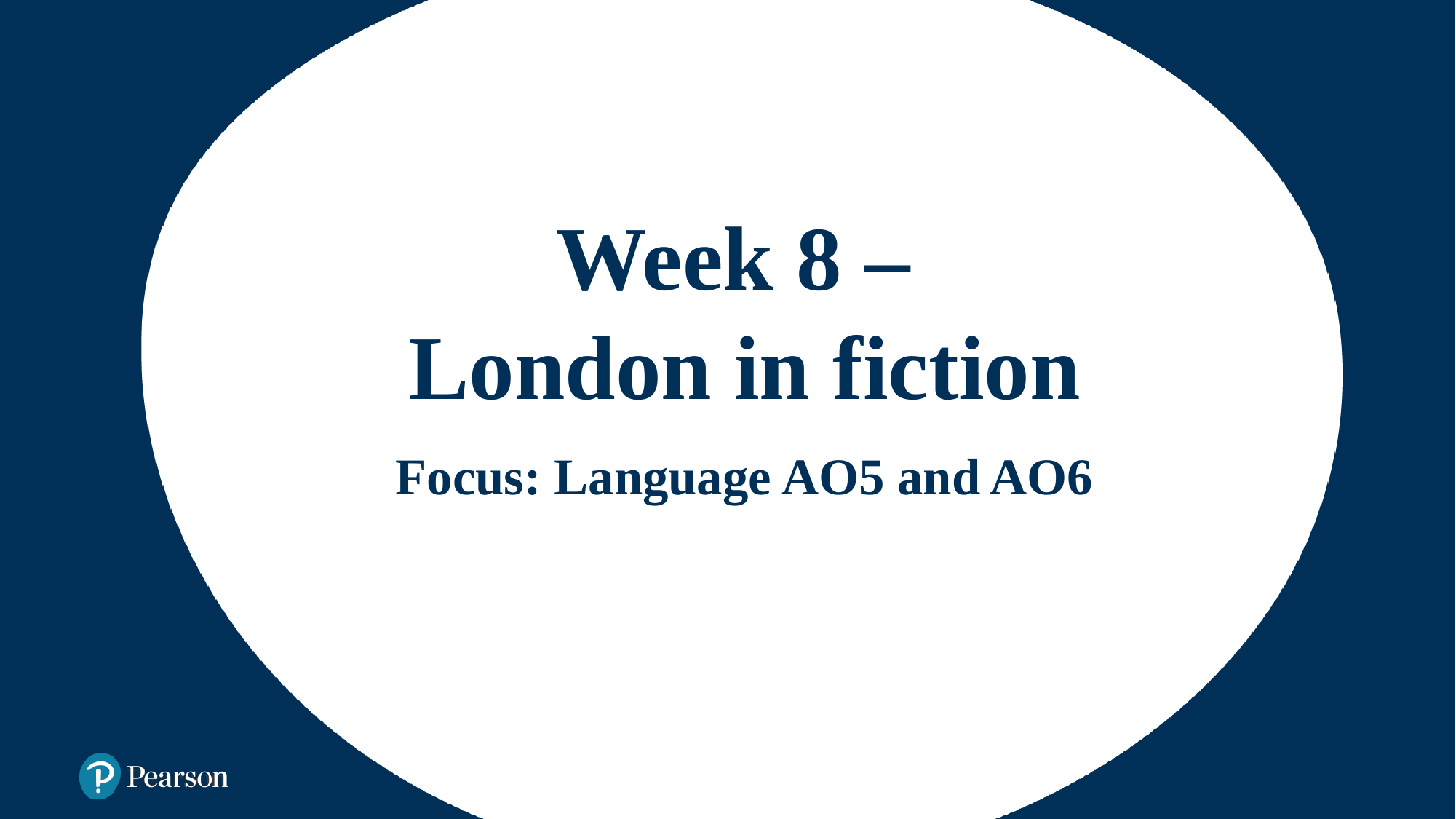

# Week 8 – London in fiction Focus: Language AO5 and AO6